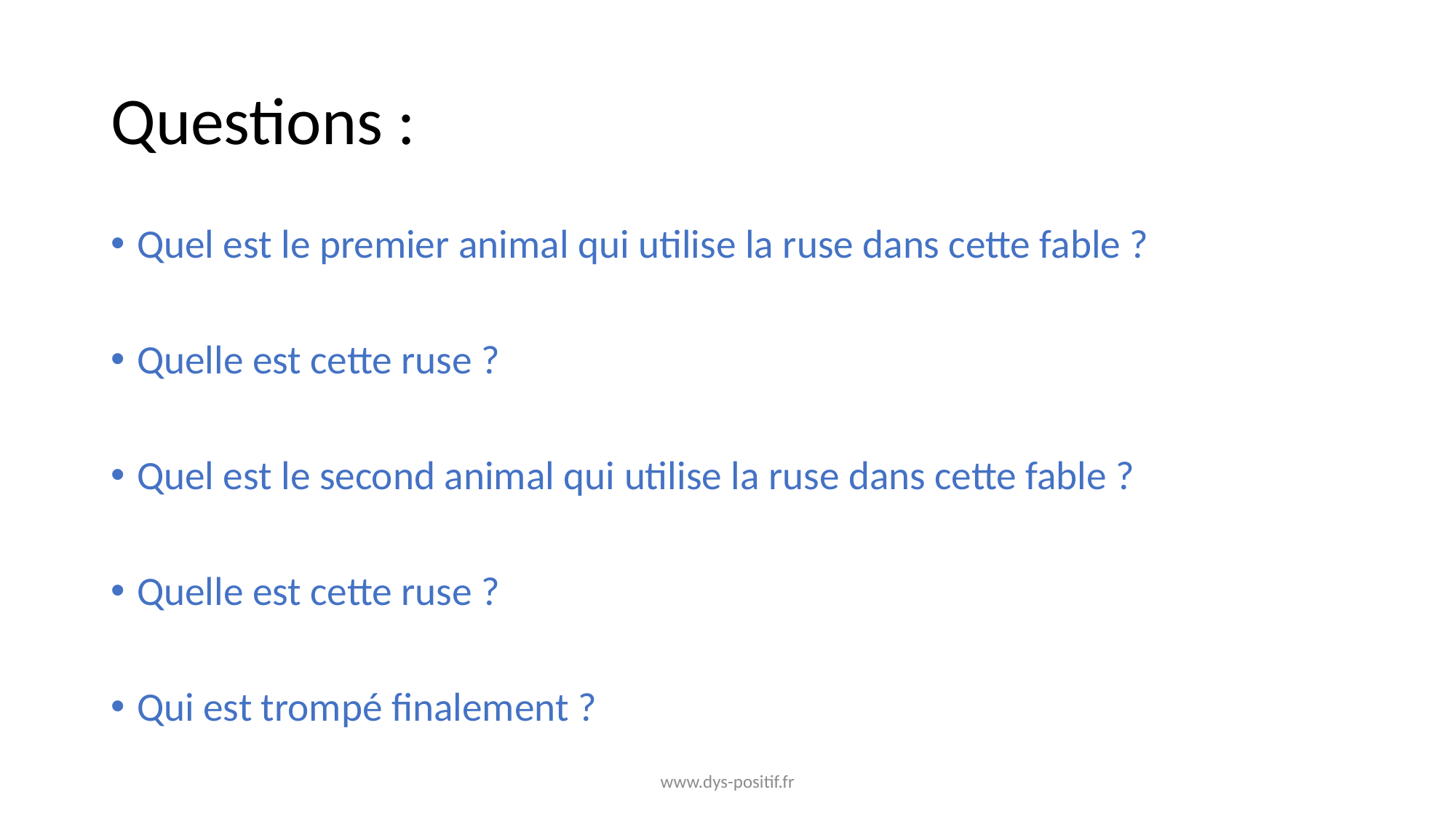

# Questions :
Quel est le premier animal qui utilise la ruse dans cette fable ?

Quelle est cette ruse ?

Quel est le second animal qui utilise la ruse dans cette fable ?

Quelle est cette ruse ?

Qui est trompé finalement ?

www.dys-positif.fr